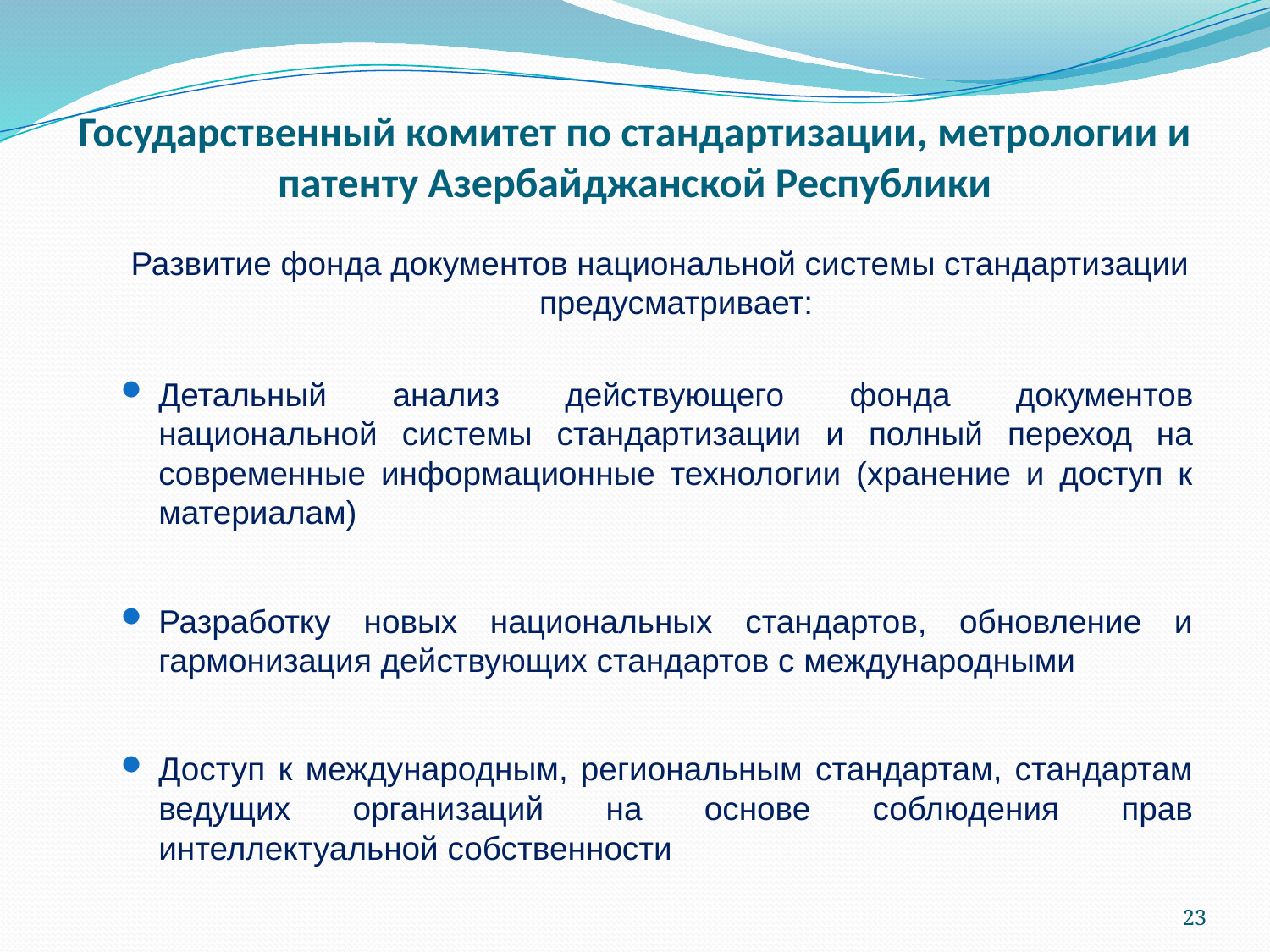

# Государственный комитет по стандартизации, метрологии и патенту Азербайджанской Республики
Развитие фонда документов национальной системы стандартизации 	предусматривает:

Детальный анализ действующего фонда документов национальной системы стандартизации и полный переход на современные информационные технологии (хранение и доступ к материалам)

Разработку новых национальных стандартов, обновление и гармонизация действующих стандартов с международными

Доступ к международным, региональным стандартам, стандартам ведущих организаций на основе соблюдения прав интеллектуальной собственности

23